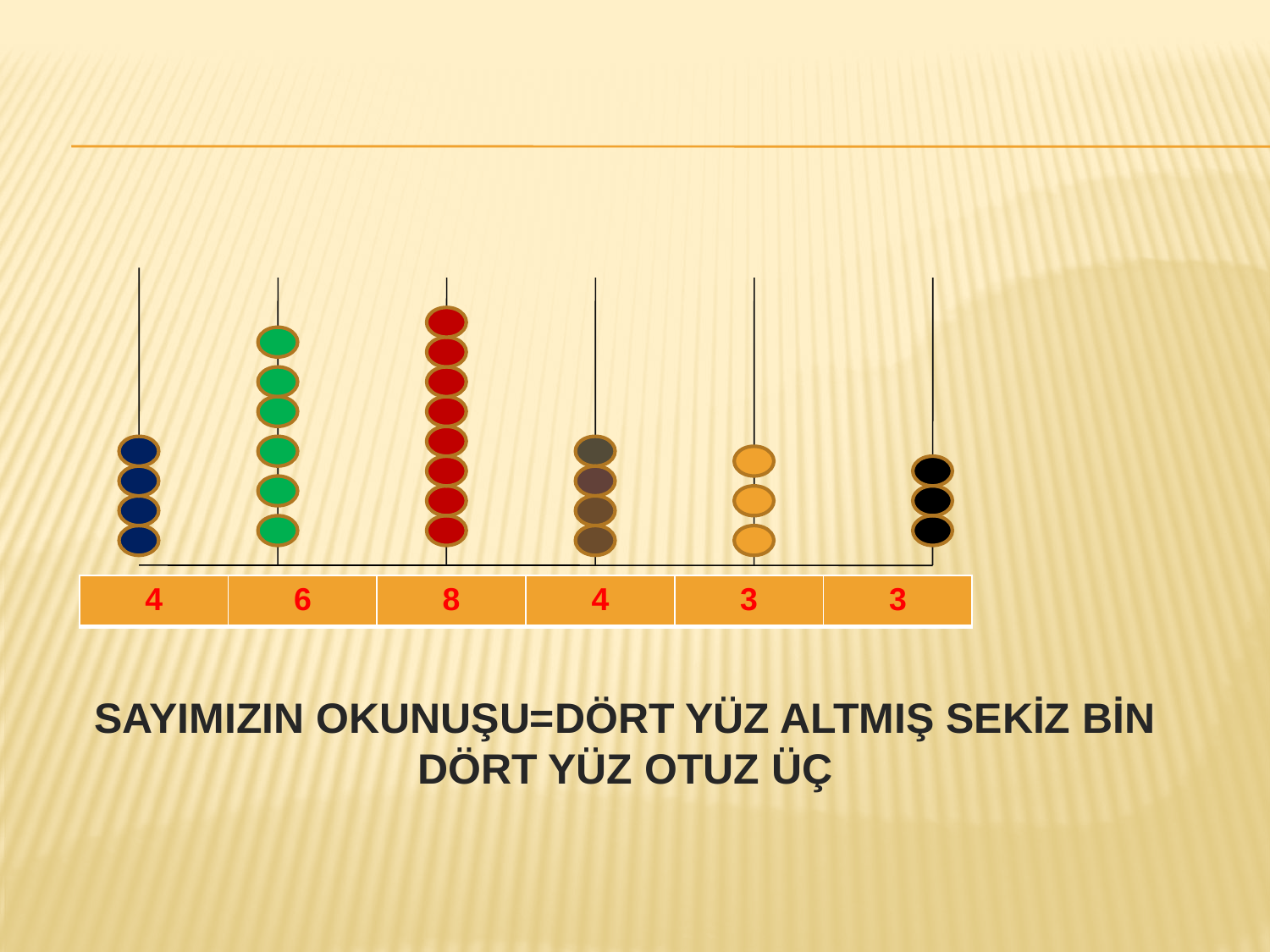

| 4 | 6 | 8 | 4 | 3 | 3 |
| --- | --- | --- | --- | --- | --- |
SAYIMIZIN OKUNUŞU=DÖRT YÜZ ALTMIŞ SEKİZ BİN DÖRT YÜZ OTUZ ÜÇ